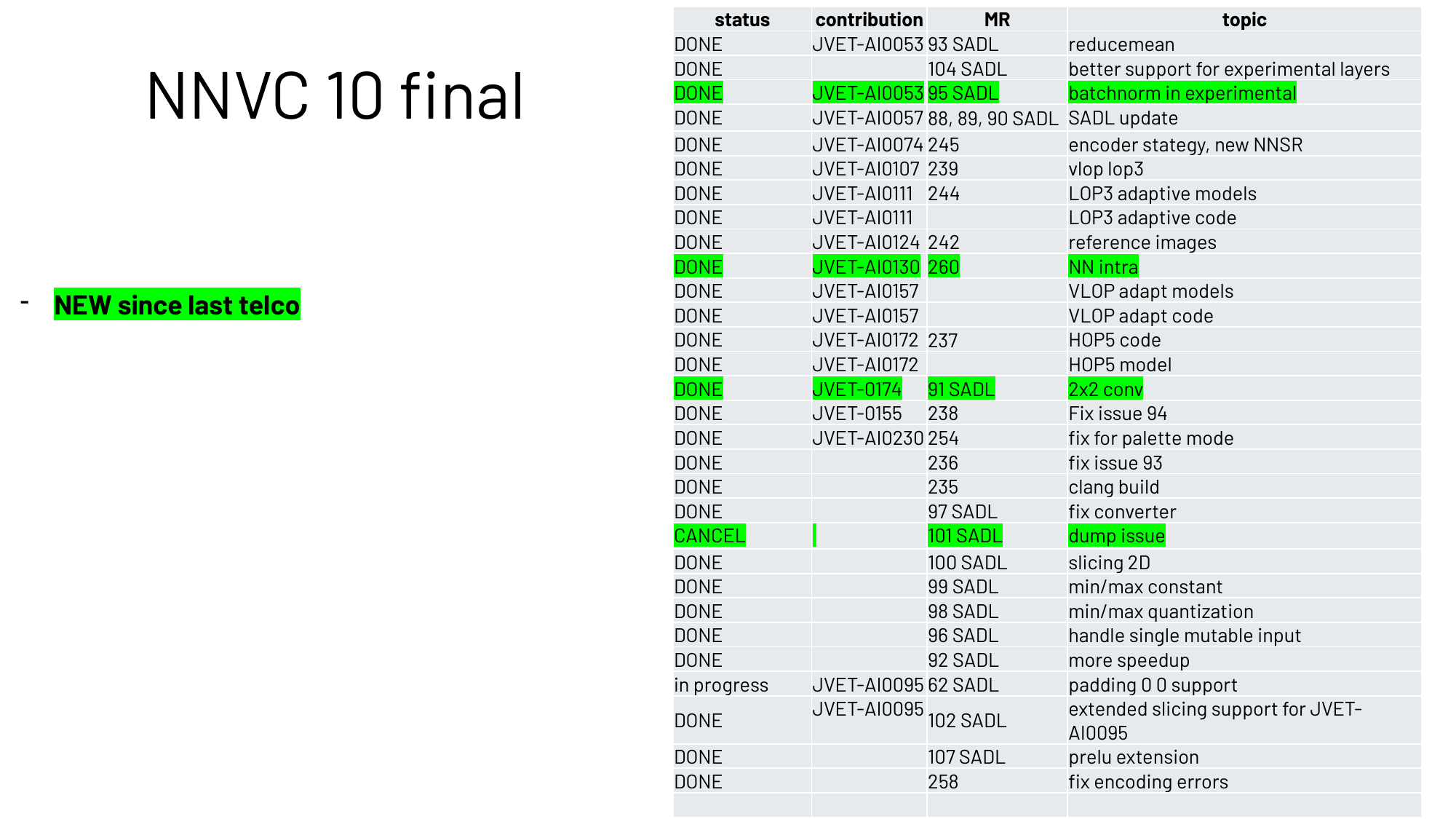

| status | contribution | MR | topic |
| --- | --- | --- | --- |
| DONE | JVET-AI0053 | 93 SADL | reducemean |
| DONE |  | 104 SADL | better support for experimental layers |
| DONE | JVET-AI0053 | 95 SADL | batchnorm in experimental |
| DONE | JVET-AI0057 | 88, 89, 90 SADL | SADL update |
| DONE | JVET-AI0074 | 245 | encoder stategy, new NNSR |
| DONE | JVET-AI0107 | 239 | vlop lop3 |
| DONE | JVET-AI0111 | 244 | LOP3 adaptive models |
| DONE | JVET-AI0111 |  | LOP3 adaptive code |
| DONE | JVET-AI0124 | 242 | reference images |
| DONE | JVET-AI0130 | 260 | NN intra |
| DONE | JVET-AI0157 |  | VLOP adapt models |
| DONE | JVET-AI0157 |  | VLOP adapt code |
| DONE | JVET-AI0172 | 237 | HOP5 code |
| DONE | JVET-AI0172 |  | HOP5 model |
| DONE | JVET-0174 | 91 SADL | 2x2 conv |
| DONE | JVET-0155 | 238 | Fix issue 94 |
| DONE | JVET-AI0230 | 254 | fix for palette mode |
| DONE |  | 236 | fix issue 93 |
| DONE |  | 235 | clang build |
| DONE |  | 97 SADL | fix converter |
| CANCEL |  | 101 SADL | dump issue |
| DONE |  | 100 SADL | slicing 2D |
| DONE |  | 99 SADL | min/max constant |
| DONE |  | 98 SADL | min/max quantization |
| DONE |  | 96 SADL | handle single mutable input |
| DONE |  | 92 SADL | more speedup |
| in progress | JVET-AI0095 | 62 SADL | padding 0 0 support |
| DONE | JVET-AI0095 | 102 SADL | extended slicing support for JVET-AI0095 |
| DONE |  | 107 SADL | prelu extension |
| DONE |  | 258 | fix encoding errors |
|  |  |  |  |
# NNVC 10 final

NEW since last telco